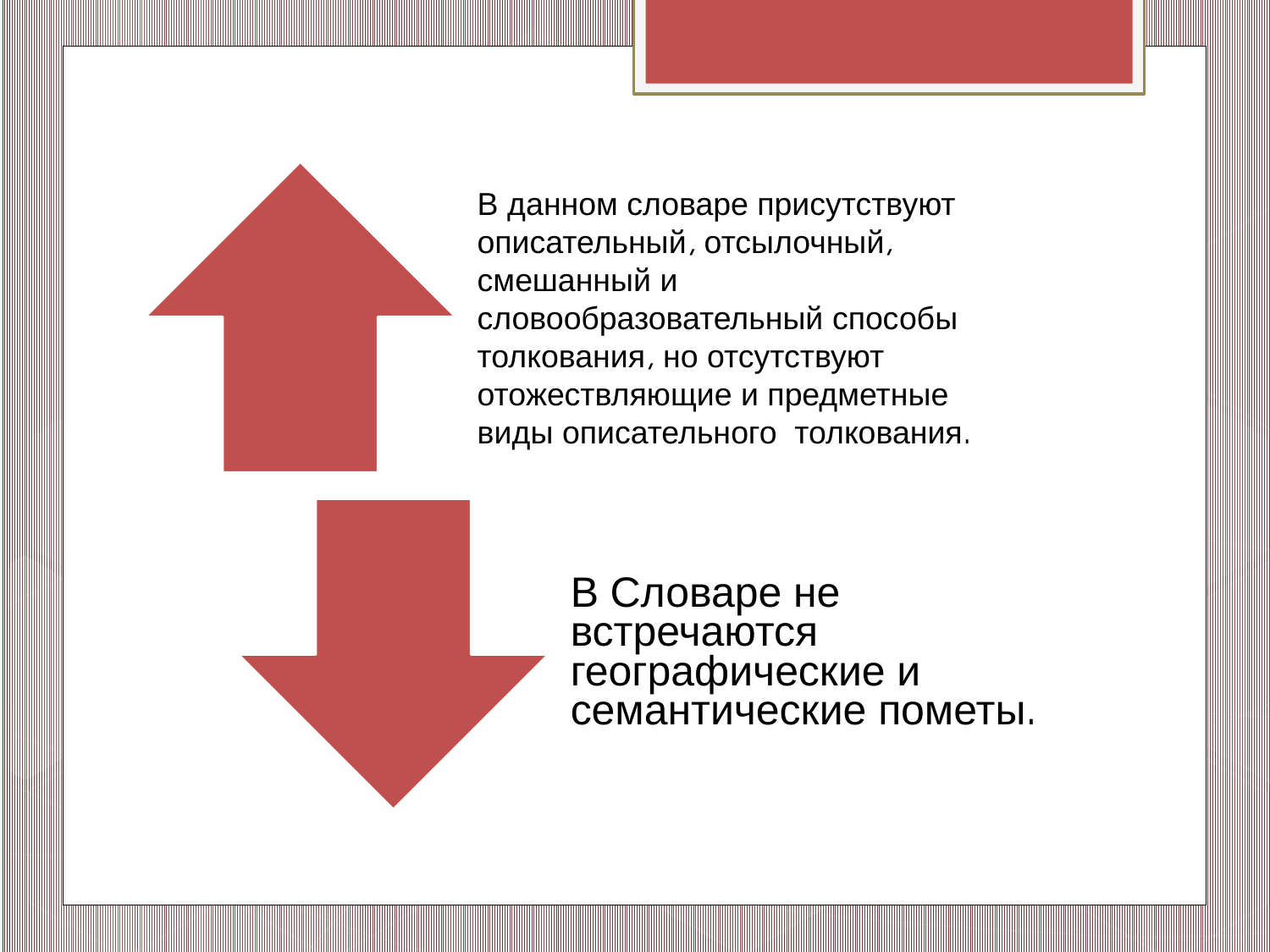

В данном словаре присутствуют описательный, отсылочный, смешанный и словообразовательный способы толкования, но отсутствуют отожествляющие и предметные виды описательного  толкования.
В Словаре не встречаются географические и семантические пометы.